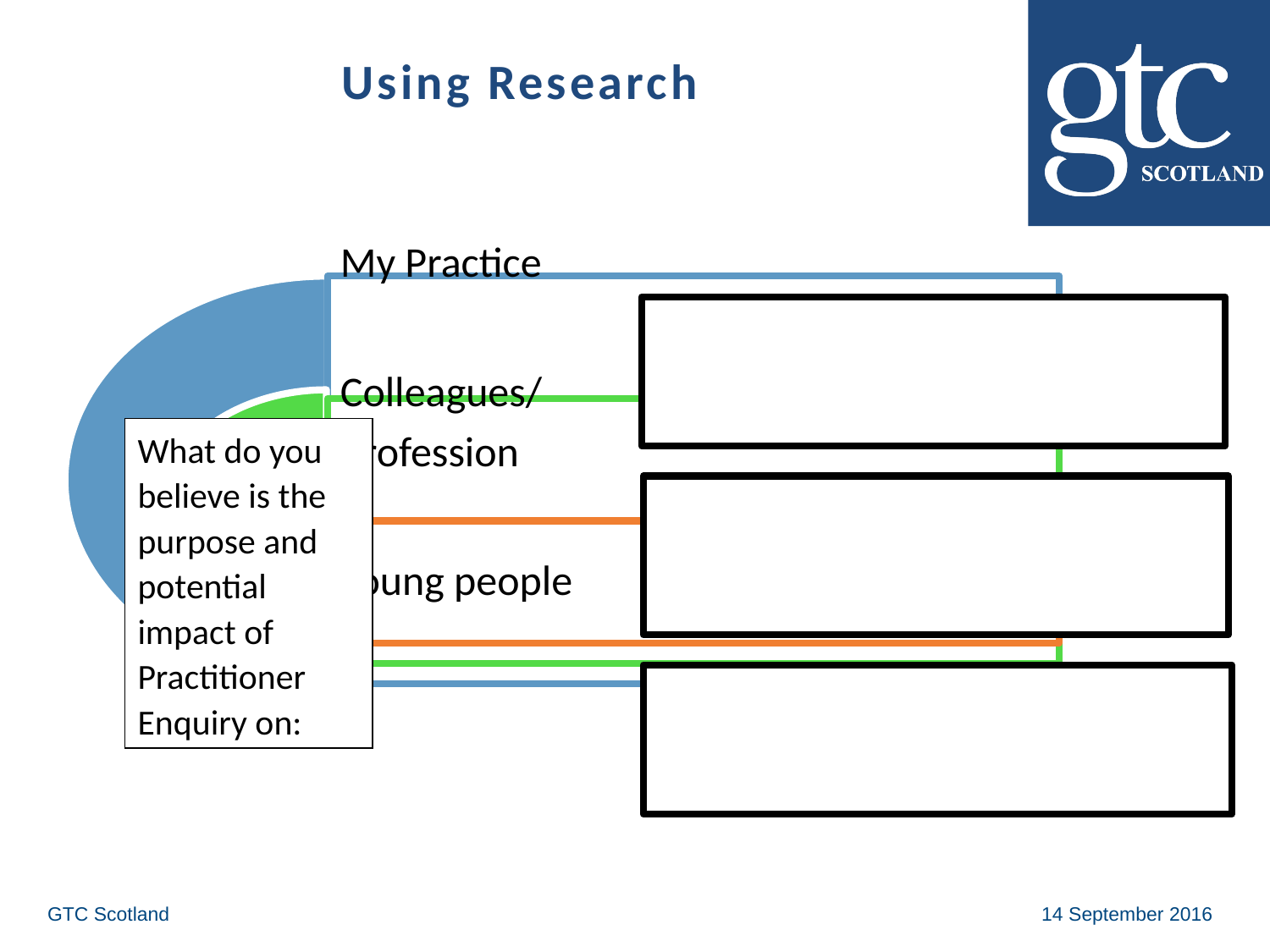

# Using Research
My Practice
Colleagues/
profession
Young people

What do you believe is the purpose and potential impact of Practitioner Enquiry on:

GTC Scotland
14 September 2016